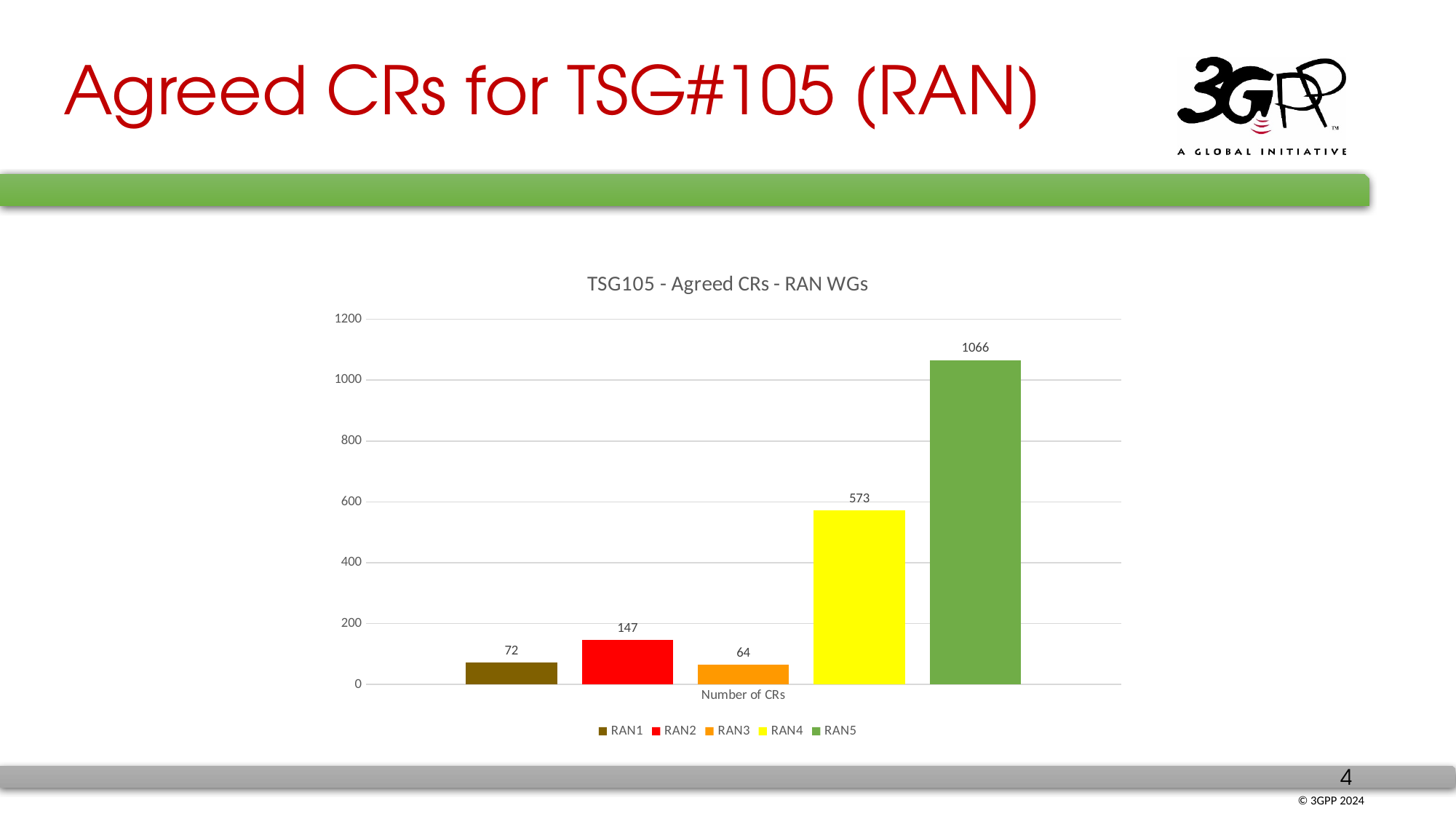

# Agreed CRs for TSG#105 (RAN)

### Chart: TSG105 - Agreed CRs - RAN WGs

| Category | RAN1 | RAN2 | RAN3 | RAN4 | RAN5 |
|---|---|---|---|---|---|
| Number of CRs | 72.0 | 147.0 | 64.0 | 573.0 | 1066.0 |